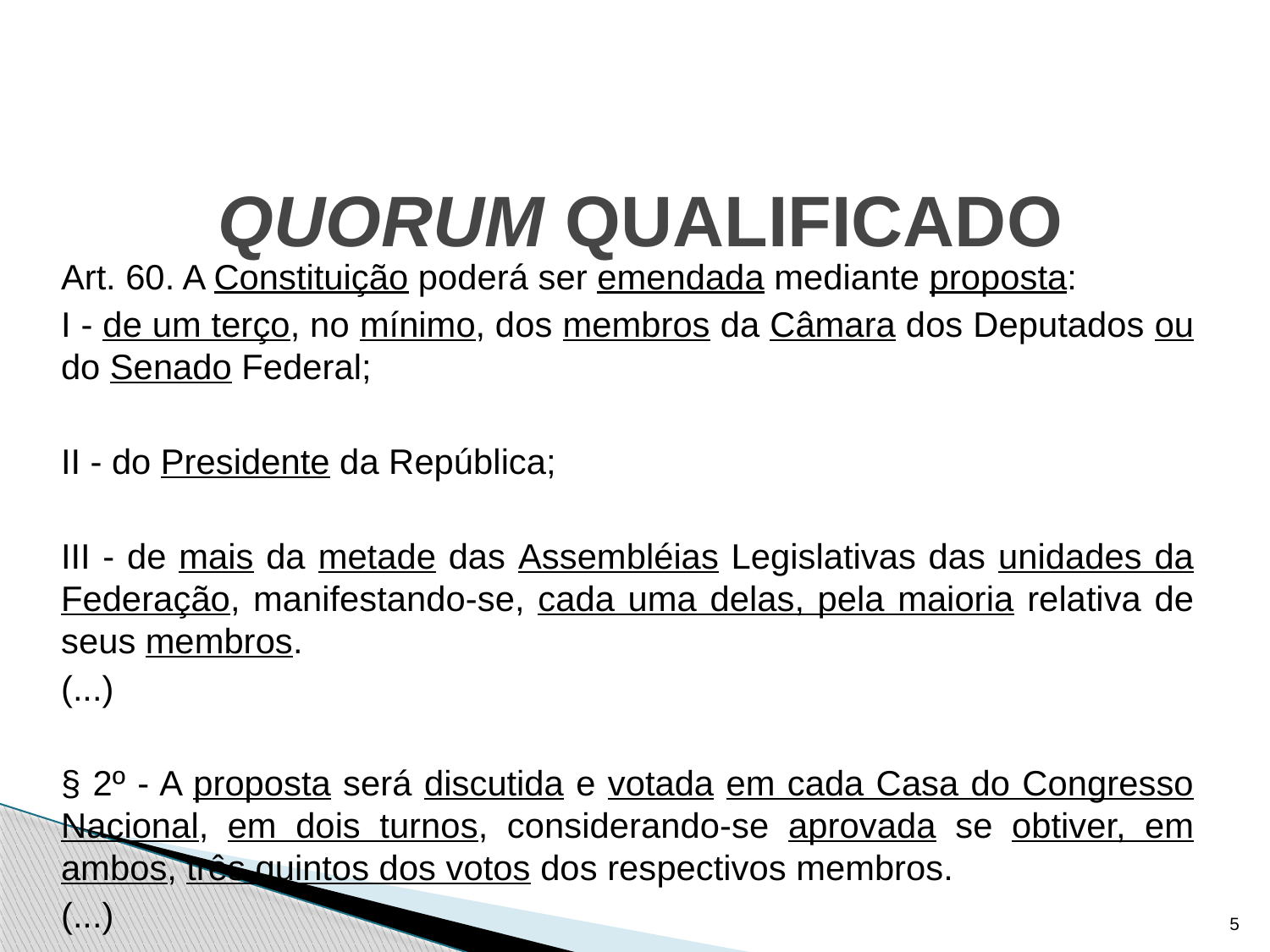

# QUORUM QUALIFICADO
	Art. 60. A Constituição poderá ser emendada mediante proposta:
	I - de um terço, no mínimo, dos membros da Câmara dos Deputados ou do Senado Federal;

	II - do Presidente da República;

	III - de mais da metade das Assembléias Legislativas das unidades da Federação, manifestando-se, cada uma delas, pela maioria relativa de seus membros.
	(...)

	§ 2º - A proposta será discutida e votada em cada Casa do Congresso Nacional, em dois turnos, considerando-se aprovada se obtiver, em ambos, três quintos dos votos dos respectivos membros.
	(...)

5